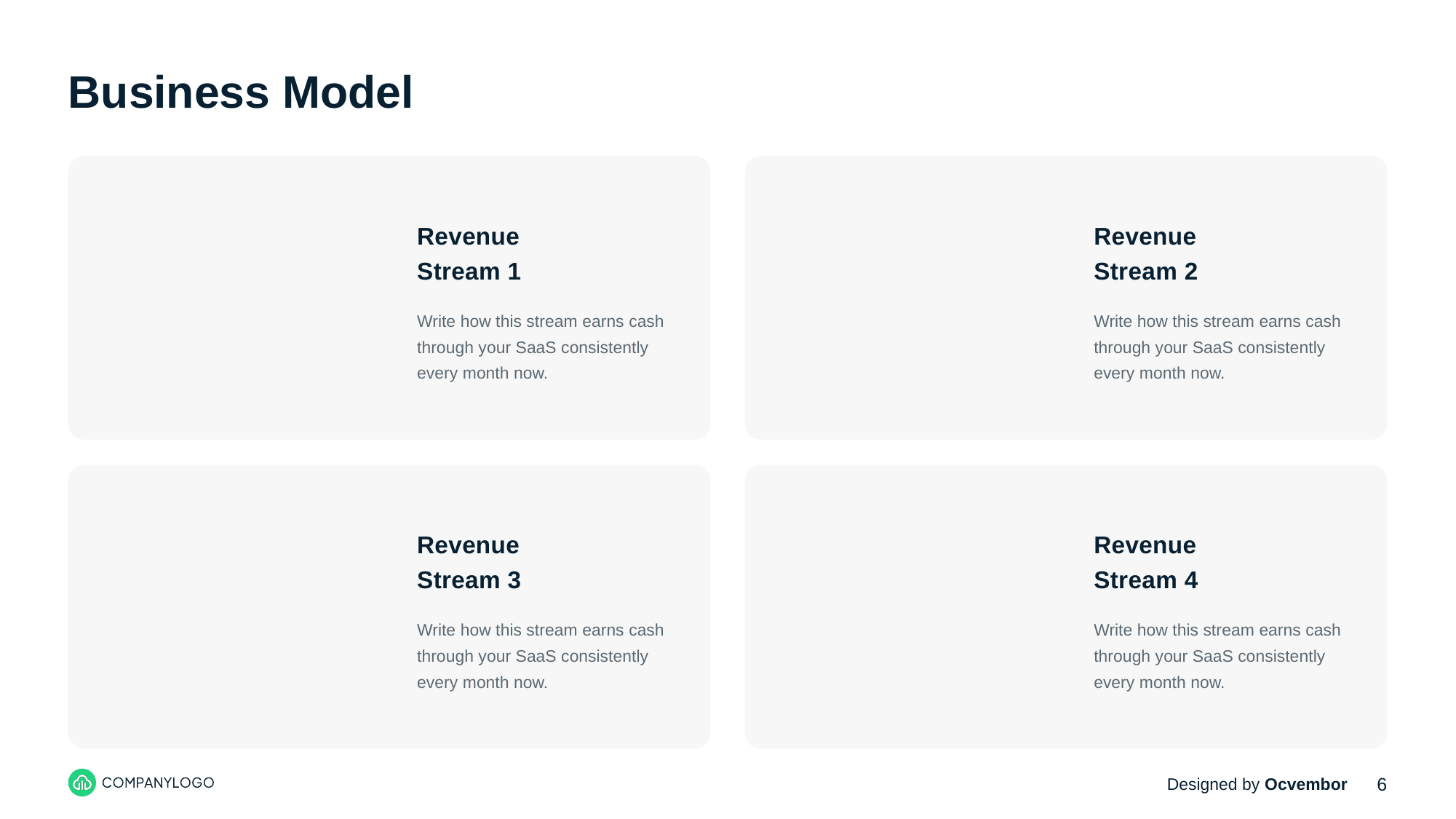

# Business Model

Revenue
Stream 1
Write how this stream earns cash through your SaaS consistently every month now.
Revenue
Stream 2
Write how this stream earns cash through your SaaS consistently every month now.

Revenue
Stream 3
Write how this stream earns cash through your SaaS consistently every month now.
Revenue
Stream 4
Write how this stream earns cash through your SaaS consistently every month now.